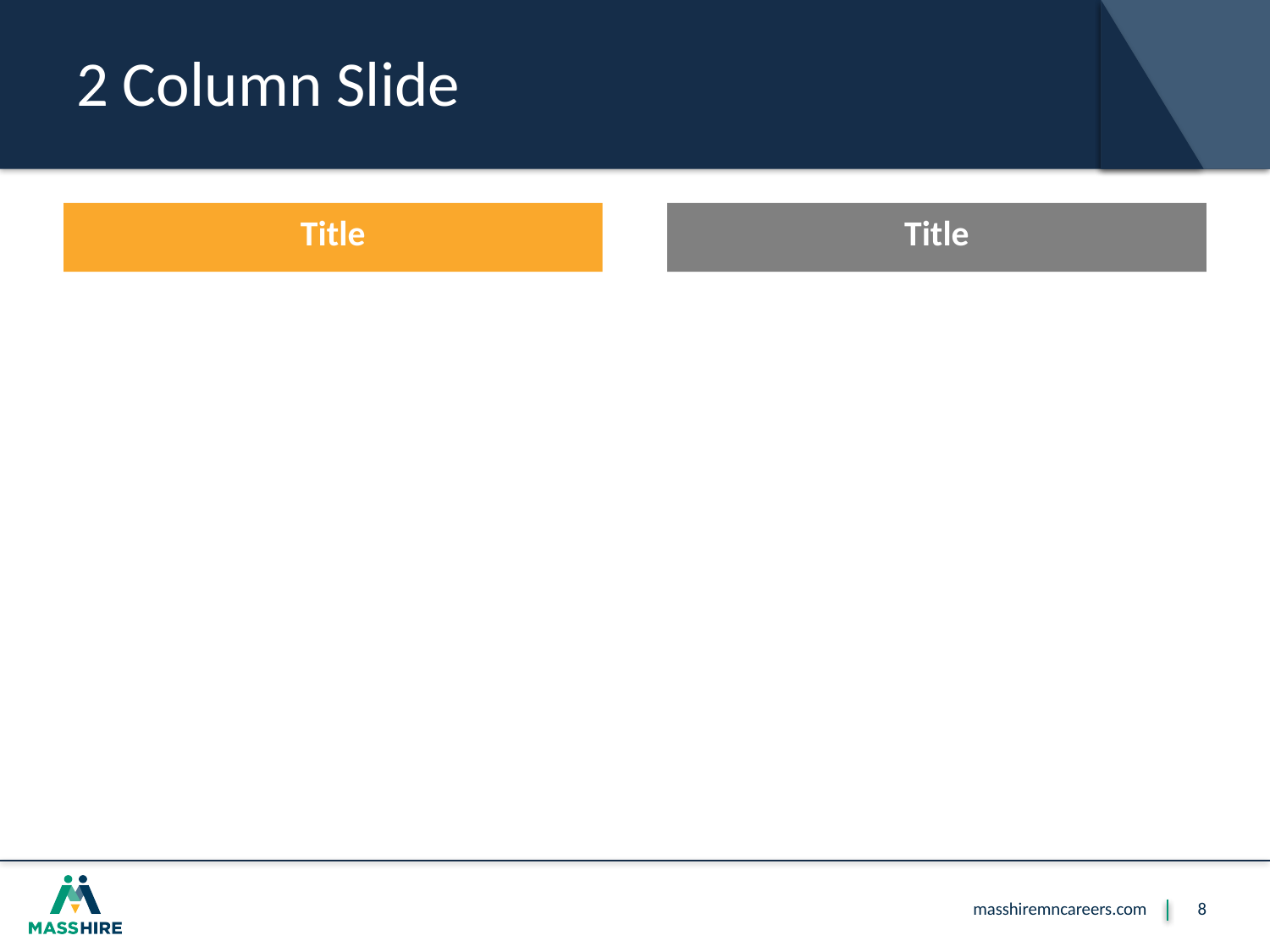

# 2 Column Slide
Title
Title

8